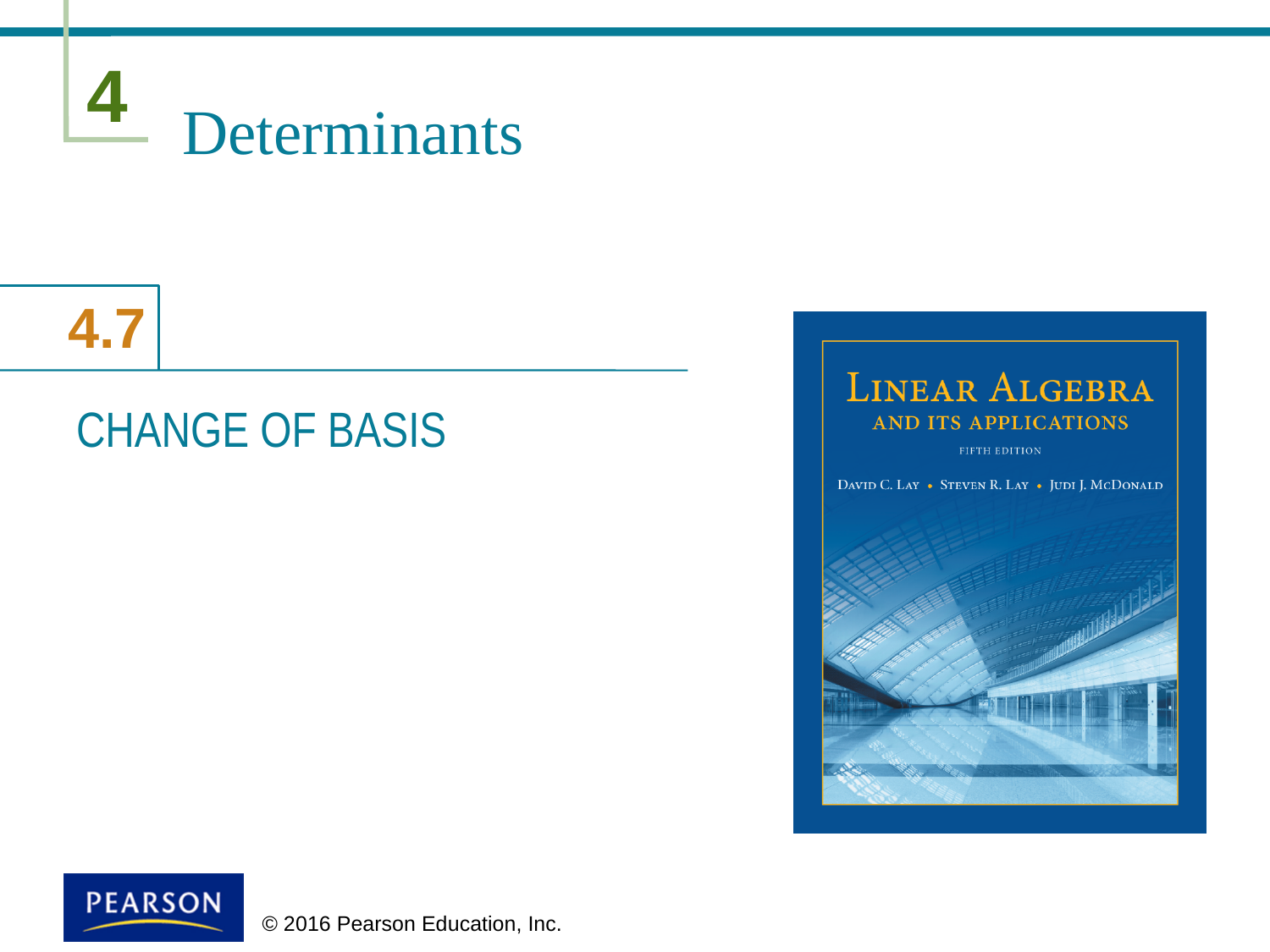

# Determinants
CHANGE OF BASIS
 © 2016 Pearson Education, Inc.